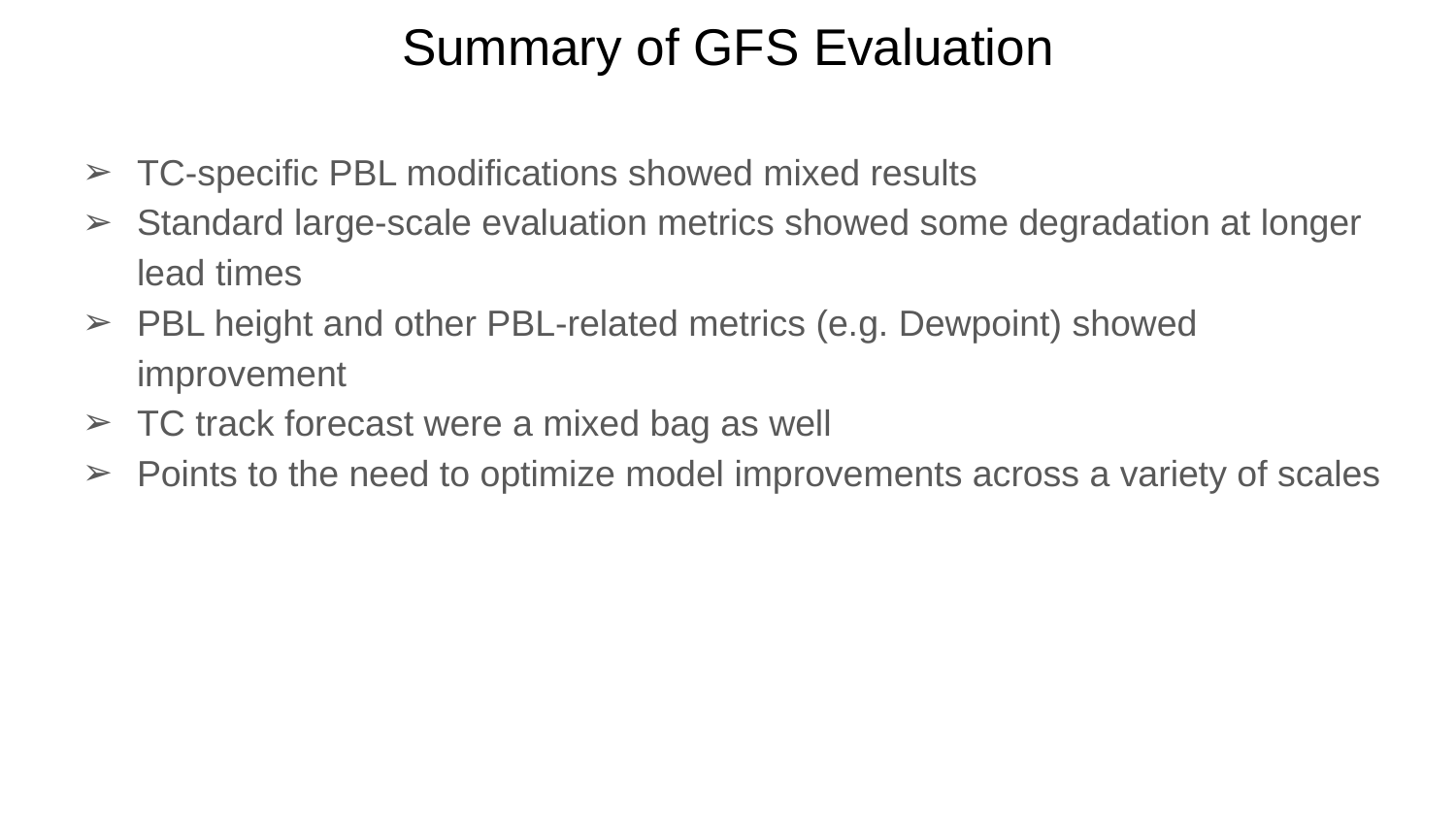

# Summary of GFS Evaluation
TC-specific PBL modifications showed mixed results
Standard large-scale evaluation metrics showed some degradation at longer lead times
PBL height and other PBL-related metrics (e.g. Dewpoint) showed improvement
TC track forecast were a mixed bag as well
Points to the need to optimize model improvements across a variety of scales